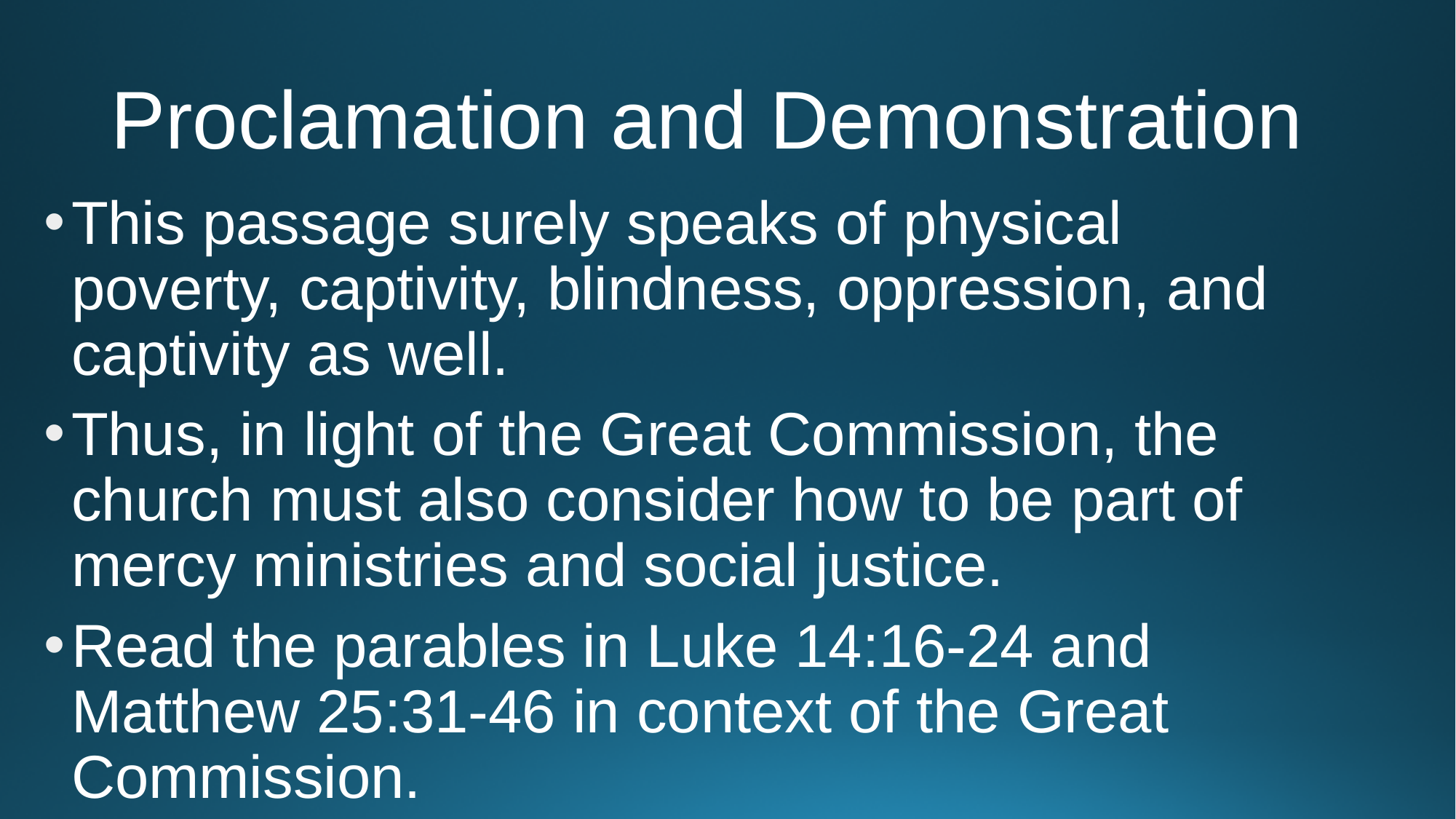

# Proclamation and Demonstration
This passage surely speaks of physical poverty, captivity, blindness, oppression, and captivity as well.
Thus, in light of the Great Commission, the church must also consider how to be part of mercy ministries and social justice.
Read the parables in Luke 14:16-24 and Matthew 25:31-46 in context of the Great Commission.